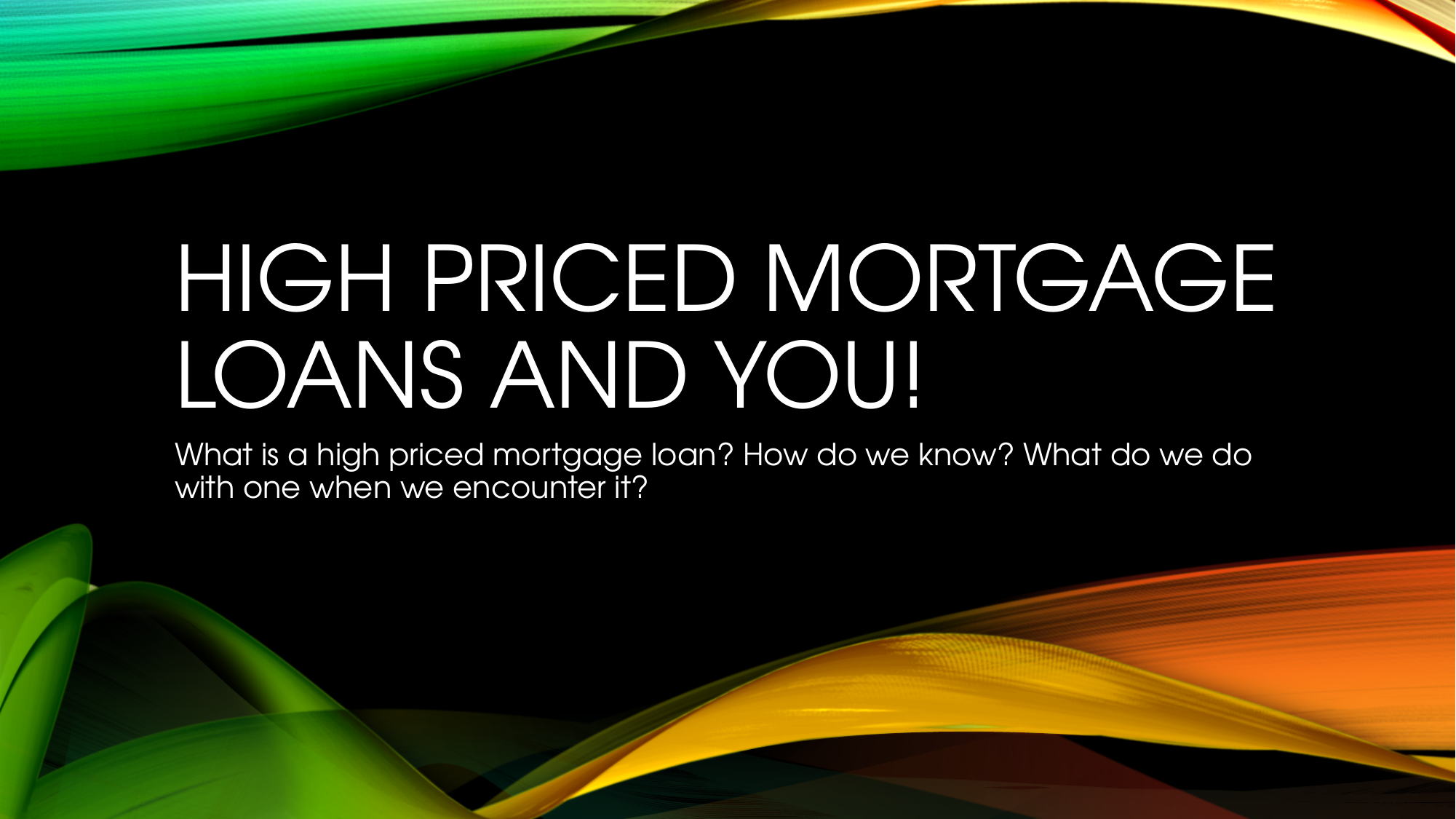

# High Priced Mortgage Loans and You!
What is a high priced mortgage loan? How do we know? What do we do with one when we encounter it?